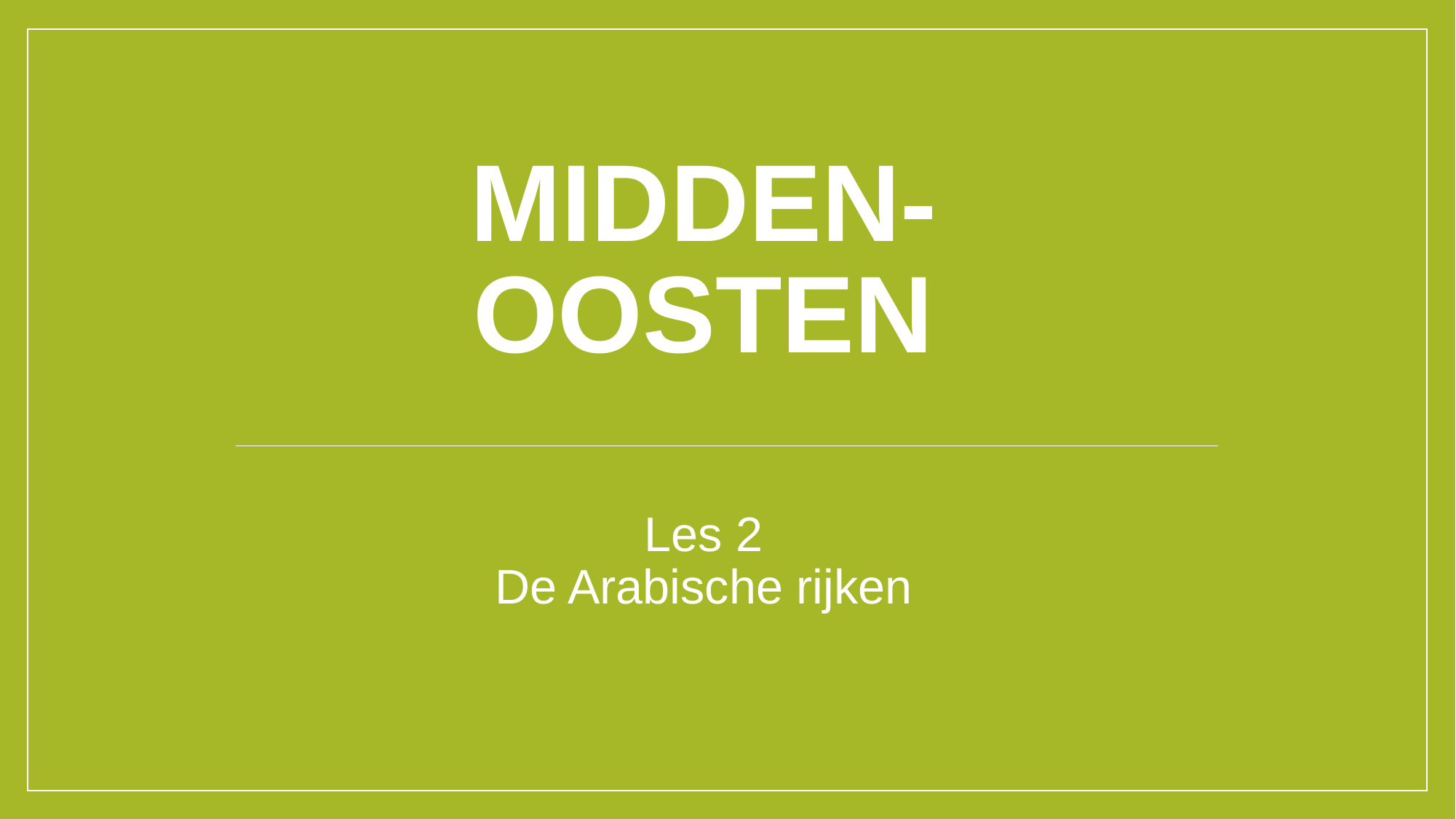

# MIDDEN-OOSTEN
Les 2
De Arabische rijken